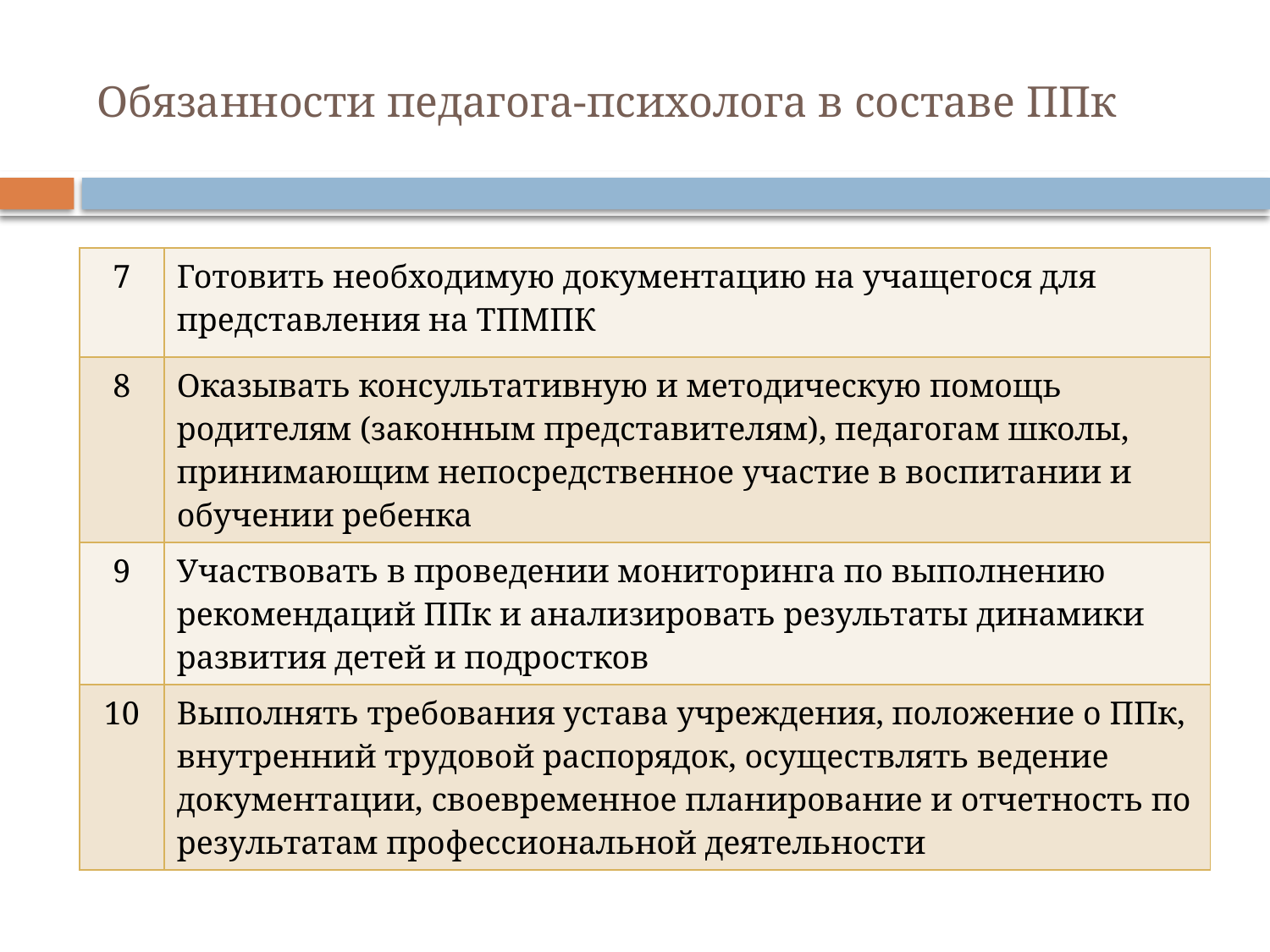

# Обязанности педагога-психолога в составе ППк
| 7 | Готовить необходимую документацию на учащегося для представления на ТПМПК |
| --- | --- |
| 8 | Оказывать консультативную и методическую помощь родителям (законным представителям), педагогам школы, принимающим непосредственное участие в воспитании и обучении ребенка |
| 9 | Участвовать в проведении мониторинга по выполнению рекомендаций ППк и анализировать результаты динамики развития детей и подростков |
| 10 | Выполнять требования устава учреждения, положение о ППк, внутренний трудовой распорядок, осуществлять ведение документации, своевременное планирование и отчетность по результатам профессиональной деятельности |